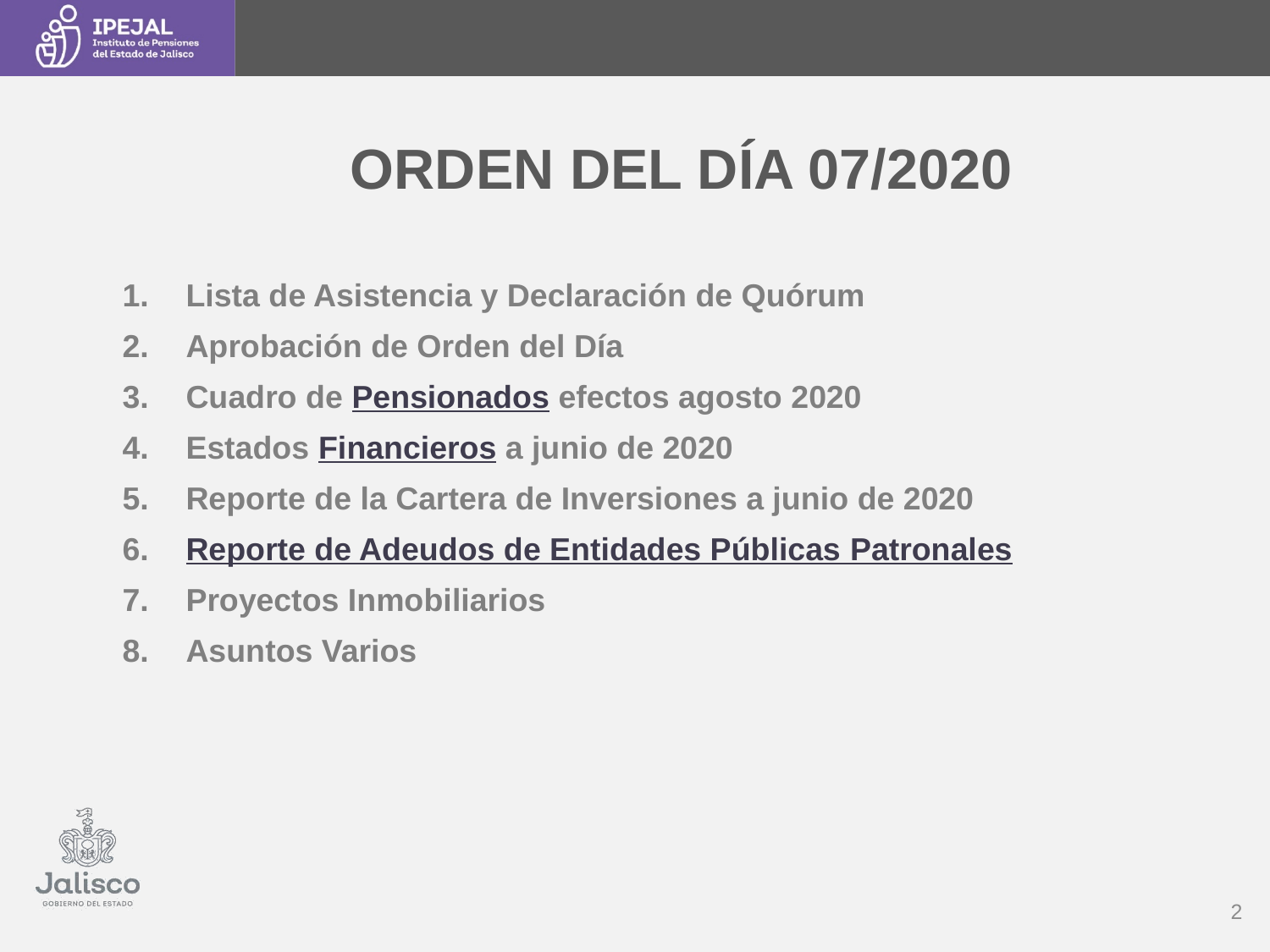

# ORDEN DEL DÍA 07/2020
Lista de Asistencia y Declaración de Quórum
Aprobación de Orden del Día
Cuadro de Pensionados efectos agosto 2020
Estados Financieros a junio de 2020
Reporte de la Cartera de Inversiones a junio de 2020
Reporte de Adeudos de Entidades Públicas Patronales
Proyectos Inmobiliarios
Asuntos Varios

2